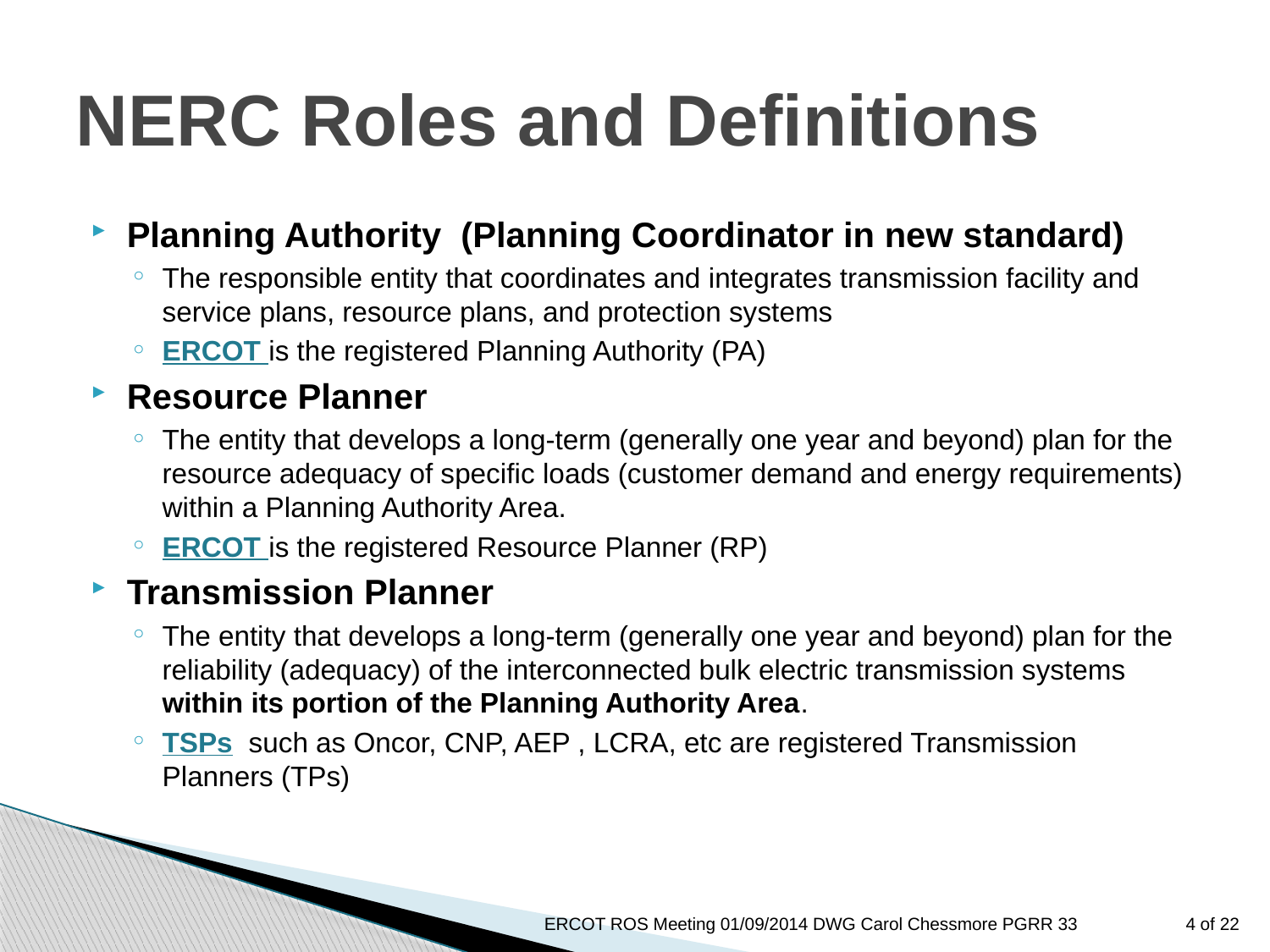

# NERC Roles and Definitions
Planning Authority  (Planning Coordinator in new standard)
The responsible entity that coordinates and integrates transmission facility and service plans, resource plans, and protection systems
ERCOT is the registered Planning Authority (PA)
Resource Planner
The entity that develops a long-term (generally one year and beyond) plan for the resource adequacy of specific loads (customer demand and energy requirements) within a Planning Authority Area.
ERCOT is the registered Resource Planner (RP)
Transmission Planner
The entity that develops a long-term (generally one year and beyond) plan for the reliability (adequacy) of the interconnected bulk electric transmission systems within its portion of the Planning Authority Area.
TSPs  such as Oncor, CNP, AEP , LCRA, etc are registered Transmission Planners (TPs)

ERCOT ROS Meeting 01/09/2014 DWG Carol Chessmore PGRR 33
4 of 22